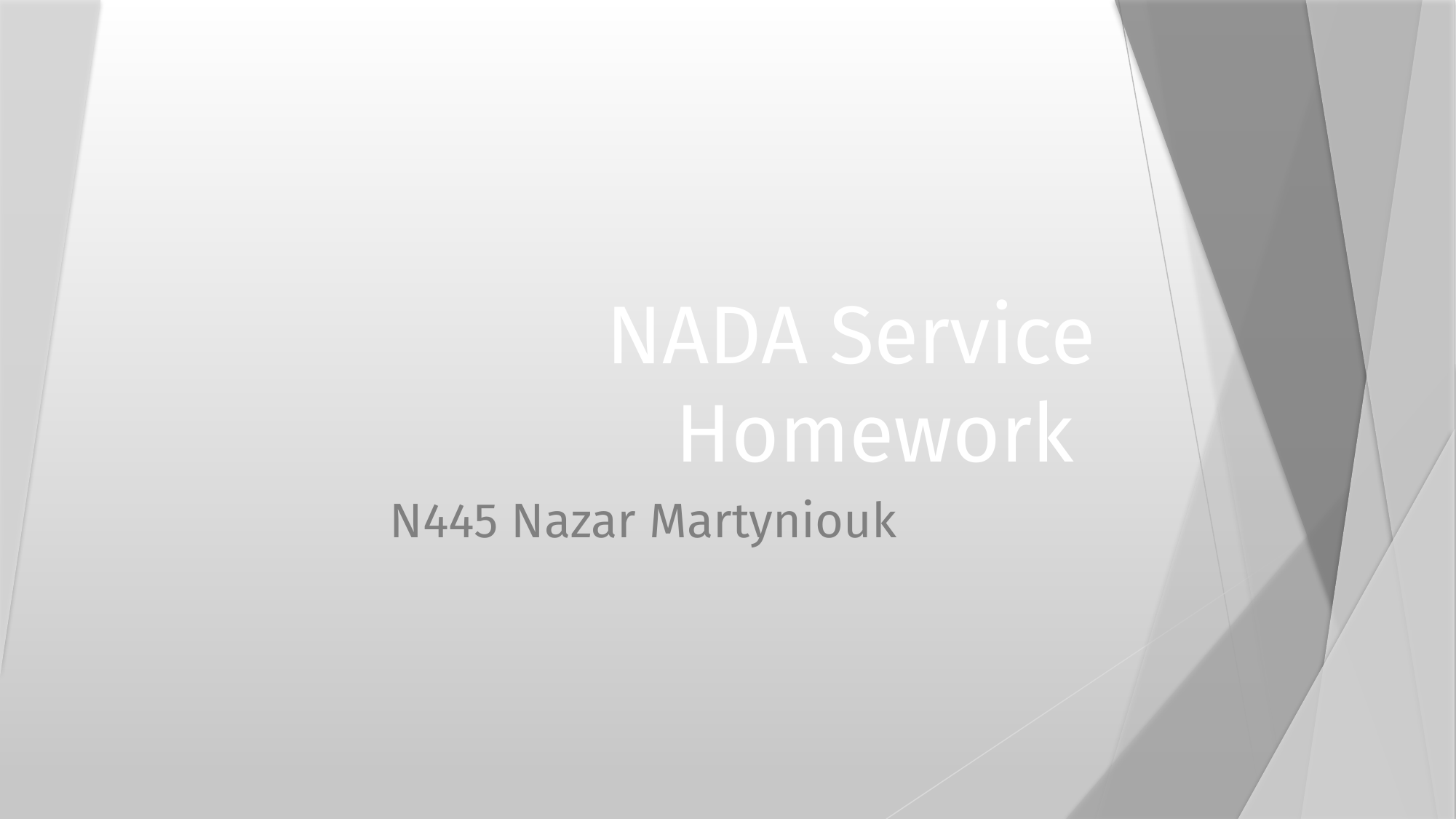

# NADA Service Homework
N445 Nazar Martyniouk